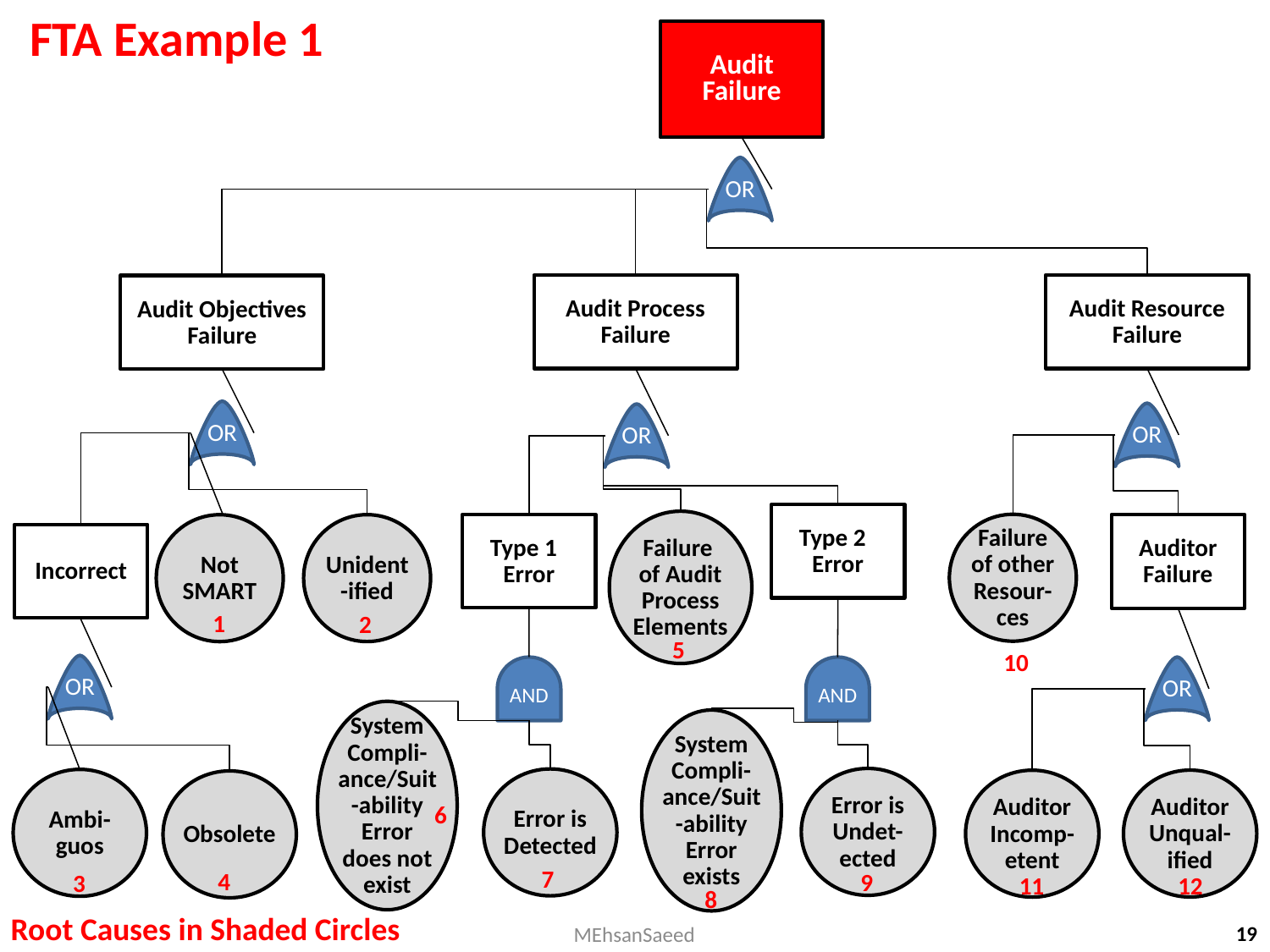

# FTA Example 1
Audit Failure
OR
Audit Resource Failure
Audit Process Failure
Audit Objectives Failure
OR
Failure of other Resour-ces
Auditor Failure
OR
Type 2   Error
Failure  of Audit Process Elements
Type 1   Error
OR
Unident-ified
Not SMART
Incorrect
AND
1
2
5
10
6
7
4
9
12
11
3
8
AND
OR
Auditor Unqual-ified
Auditor Incomp-etent
OR
Ambi-guos
Obsolete
System Compli-ance/Suit-ability Error does not exist
System Compli-ance/Suit-ability Error exists
Error is Undet-ected
Error is Detected
Root Causes in Shaded Circles
19
MEhsanSaeed